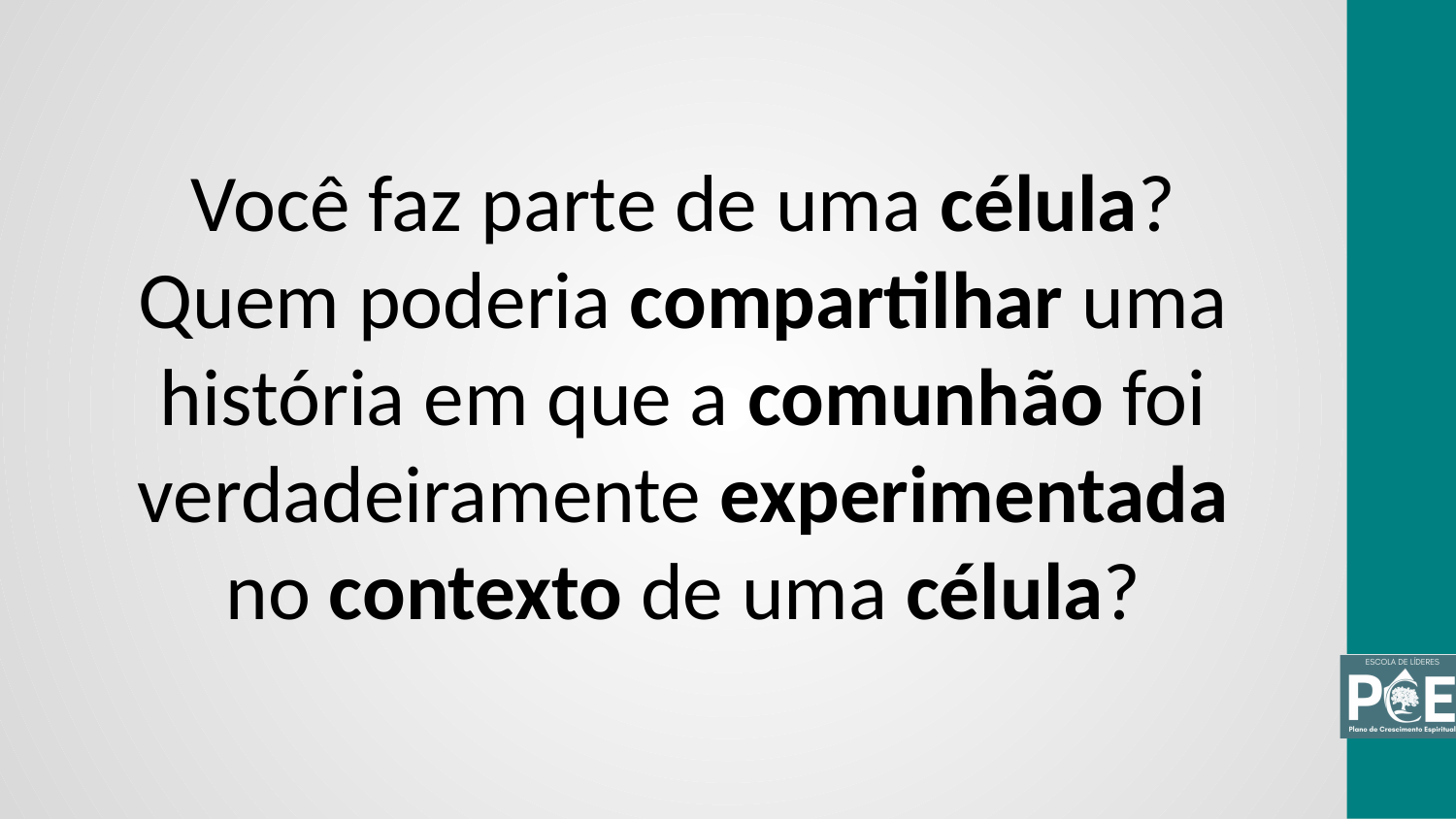

Você faz parte de uma célula? Quem poderia compartilhar uma história em que a comunhão foi verdadeiramente experimentada no contexto de uma célula?